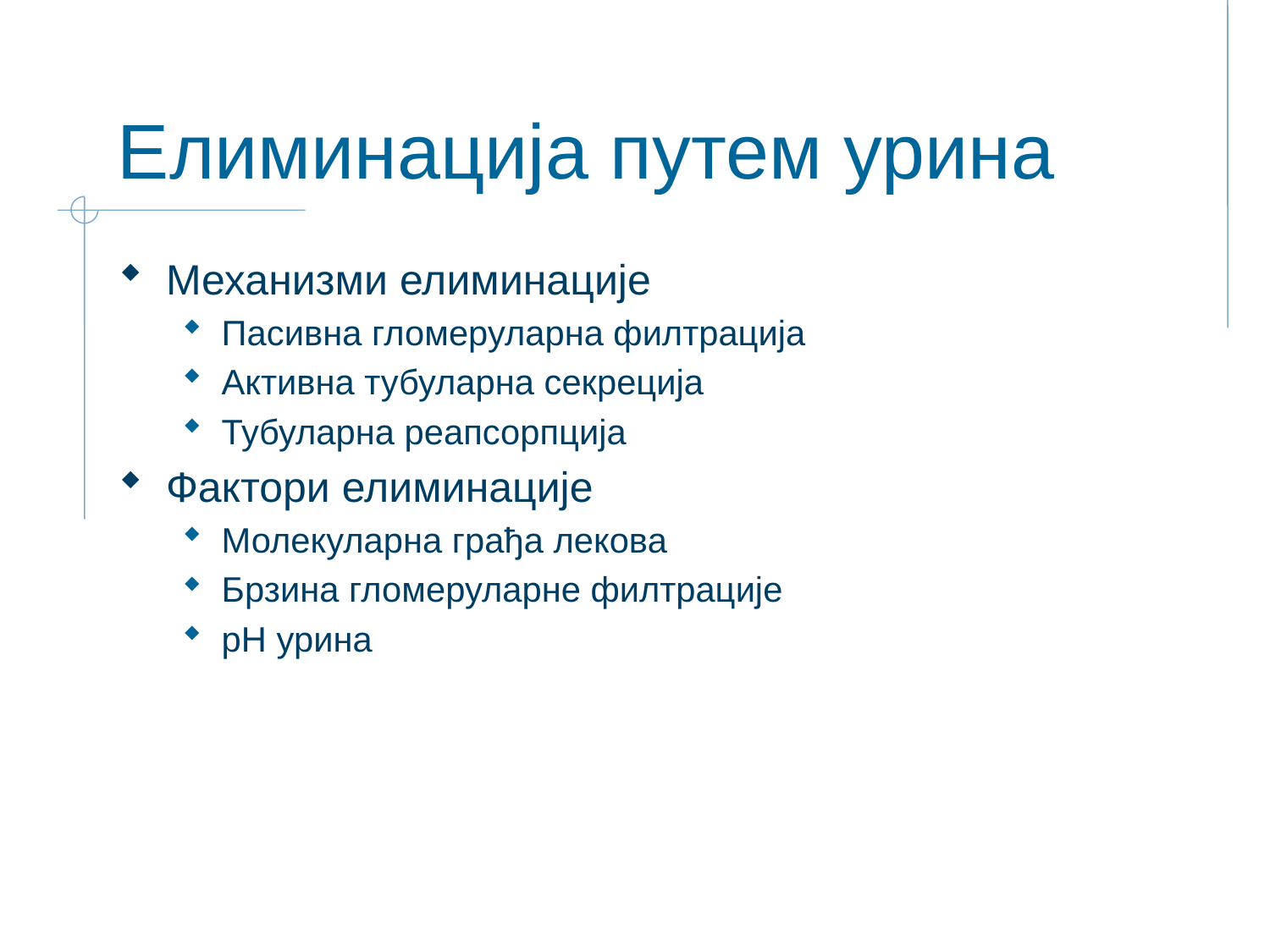

Елиминација путем урина
Механизми елиминације
Пасивна гломеруларна филтрација
Активна тубуларна секреција
Тубуларна реапсорпција
Фактори елиминације
Молекуларна грађа лекова
Брзина гломеруларне филтрације
рН урина